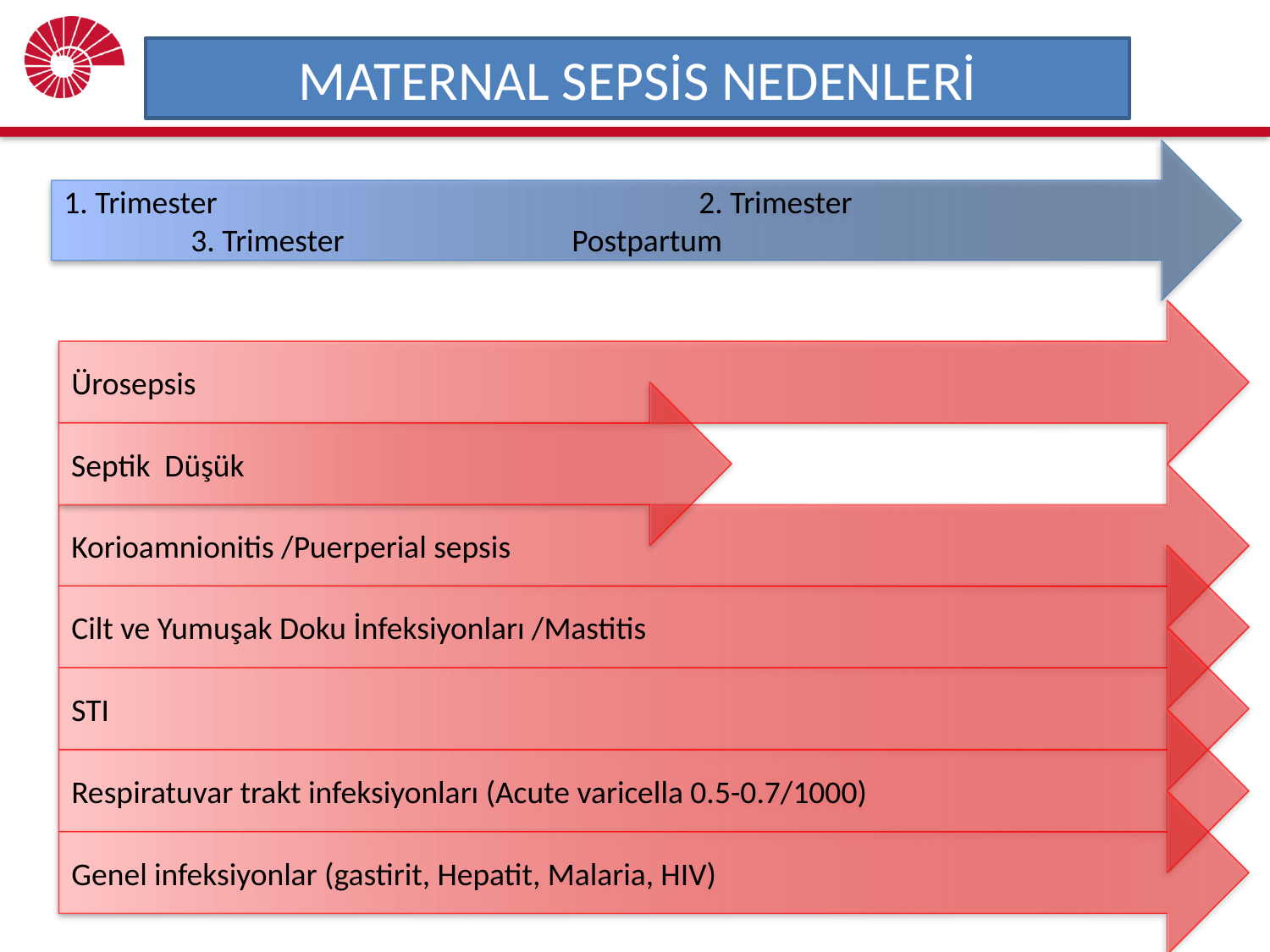

# MATERNAL SEPSİS NEDENLERİ
1. Trimester 				2. Trimester			3. Trimester		Postpartum
Ürosepsis
Septik  Düşük
Korioamnionitis /Puerperial sepsis
Cilt ve Yumuşak Doku İnfeksiyonları /Mastitis
STI
Respiratuvar trakt infeksiyonları (Acute varicella 0.5-0.7/1000)
Genel infeksiyonlar (gastirit, Hepatit, Malaria, HIV)